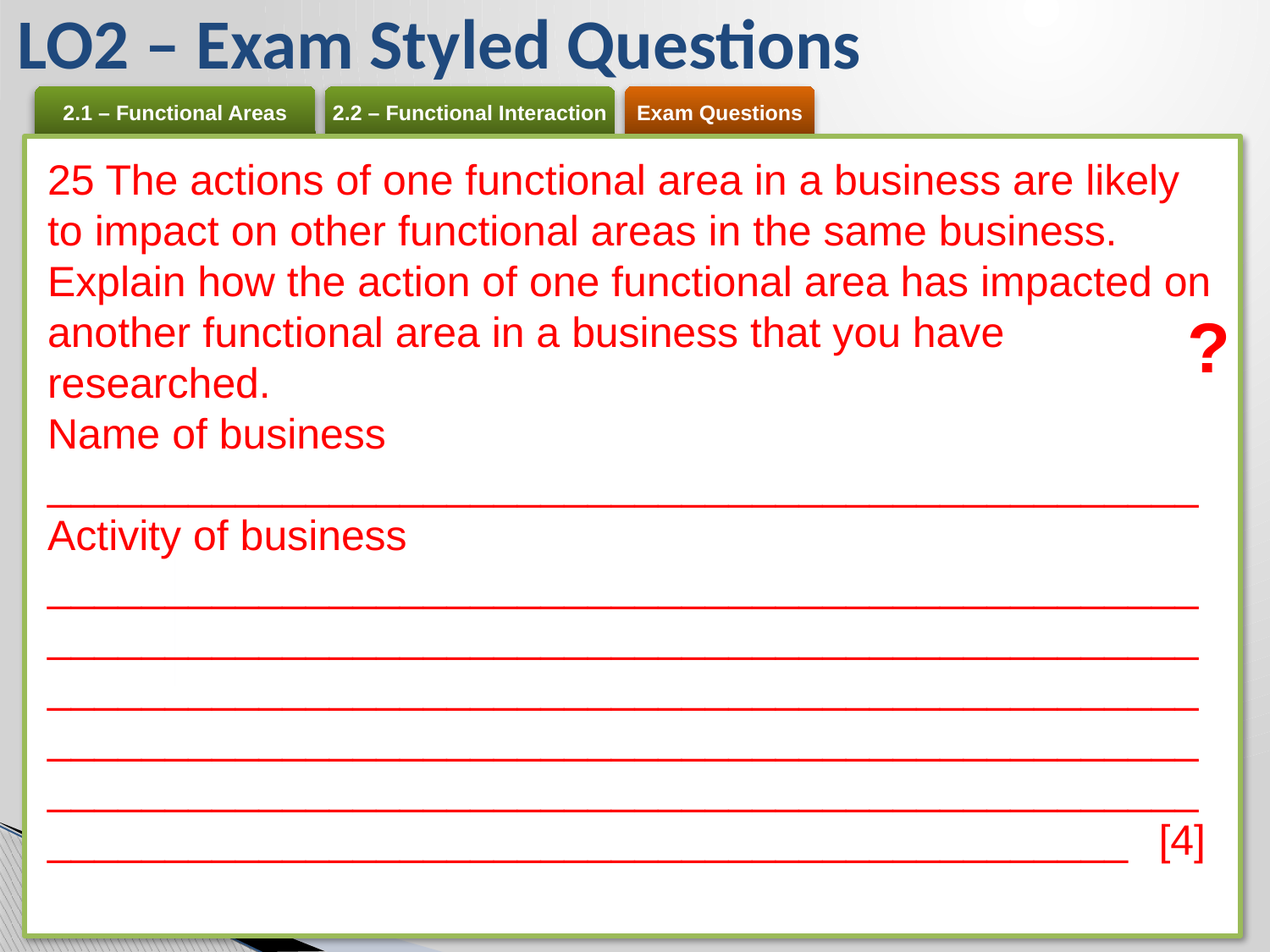

LO2 – Exam Styled Questions
25 The actions of one functional area in a business are likely to impact on other functional areas in the same business.
Explain how the action of one functional area has impacted on another functional area in a business that you have researched.
Name of business _________________________________________________
Activity of business ___________________________________________________________________________________________________________________________________________________________________________________________________________________________________________________________________________________________________ 	[4]
?